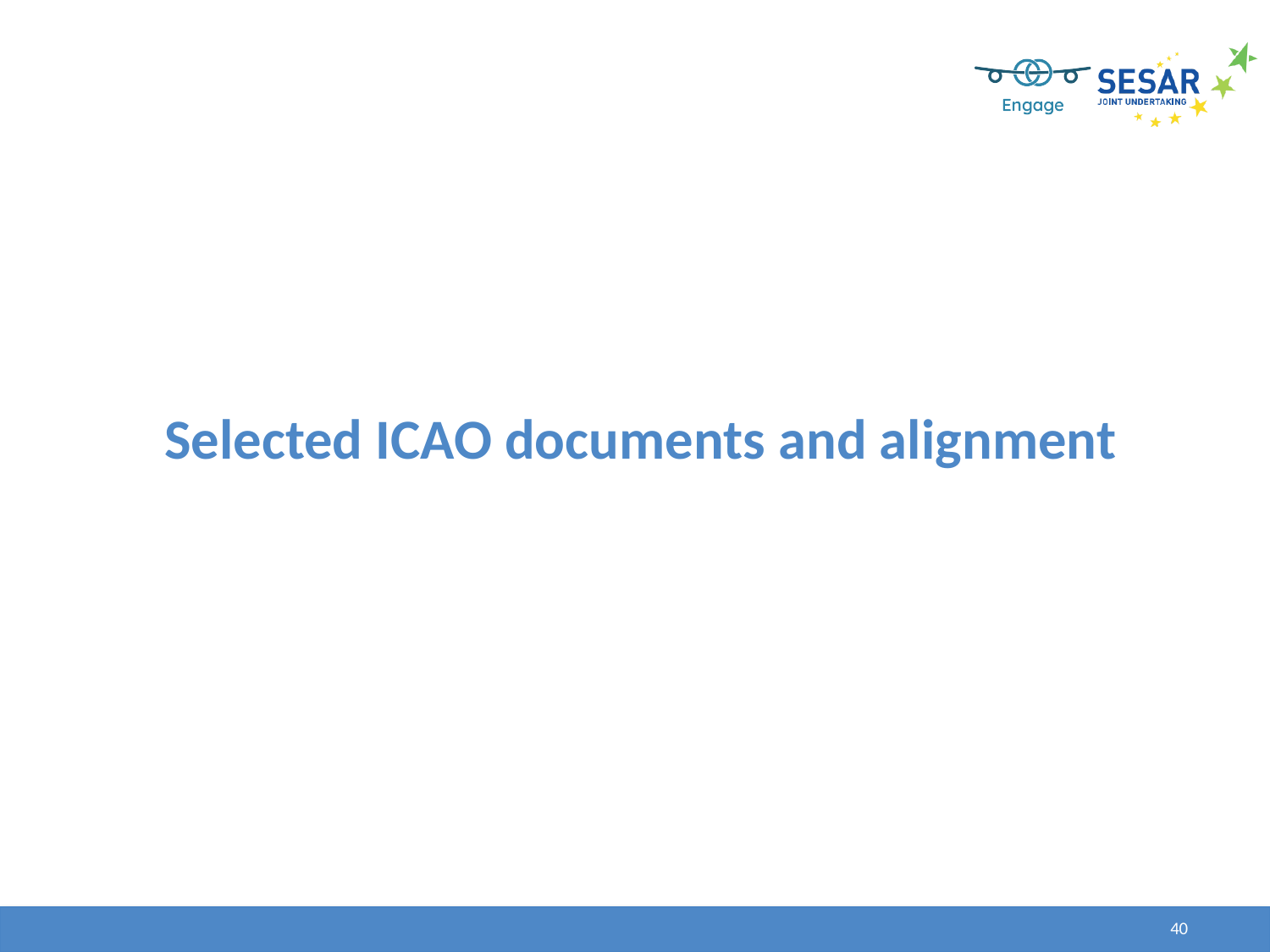

# Selected ICAO documents and alignment

40